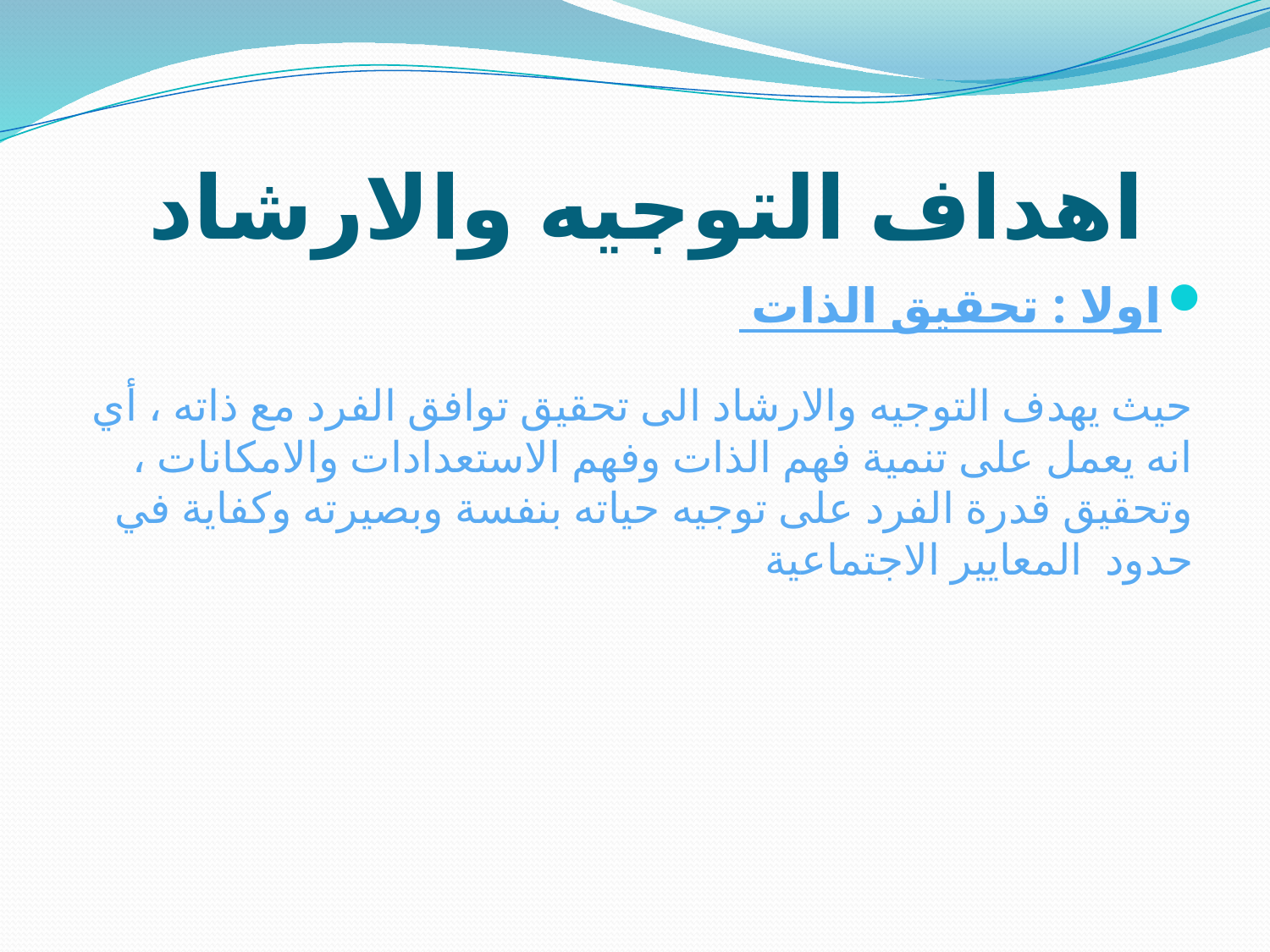

# اهداف التوجيه والارشاد
اولا : تحقيق الذات

حيث يهدف التوجيه والارشاد الى تحقيق توافق الفرد مع ذاته ، أي انه يعمل على تنمية فهم الذات وفهم الاستعدادات والامكانات ، وتحقيق قدرة الفرد على توجيه حياته بنفسة وبصيرته وكفاية في حدود  المعايير الاجتماعية